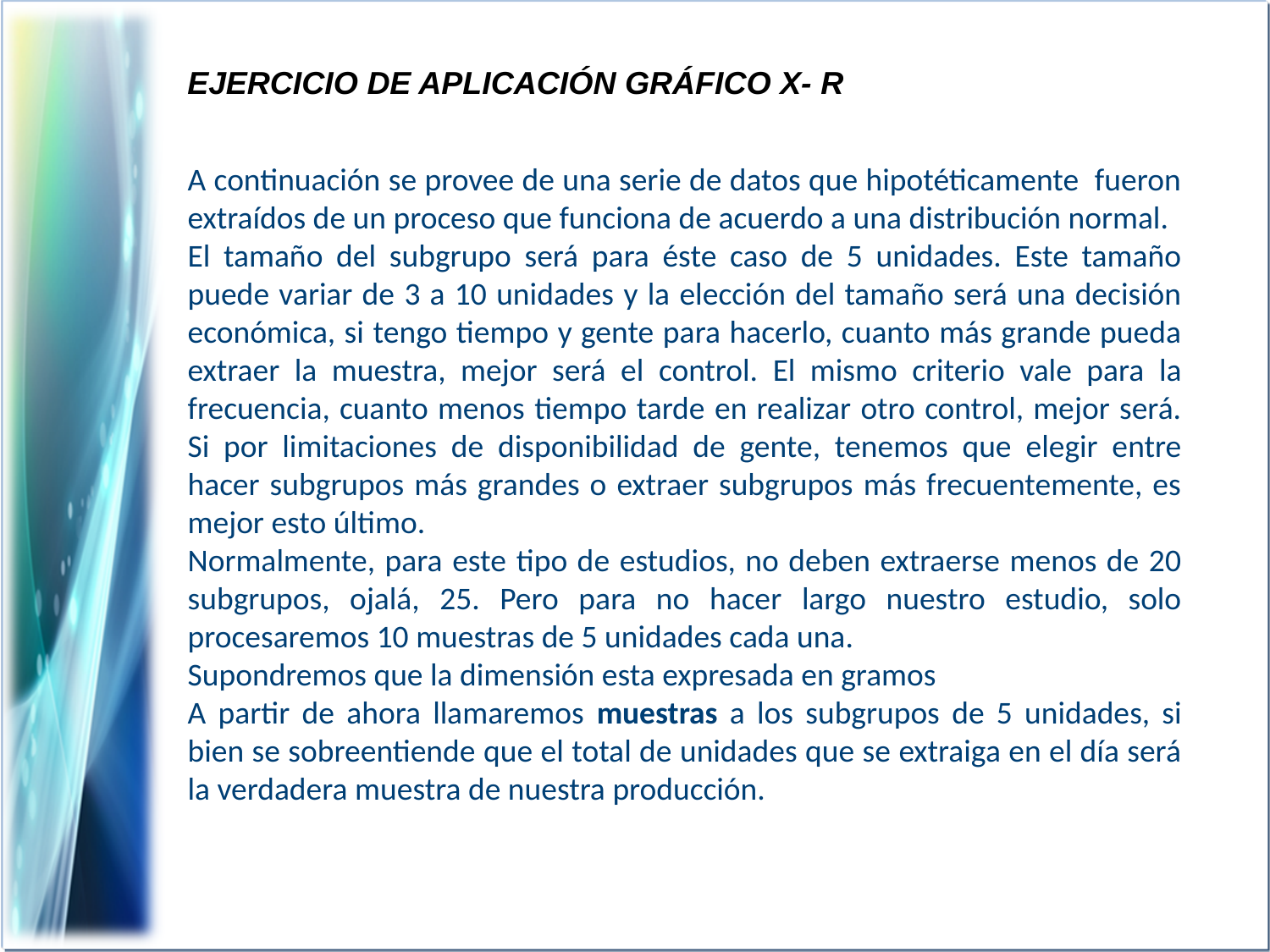

EJERCICIO DE APLICACIÓN GRÁFICO X- R
A continuación se provee de una serie de datos que hipotéticamente  fueron extraídos de un proceso que funciona de acuerdo a una distribución normal.
El tamaño del subgrupo será para éste caso de 5 unidades. Este tamaño puede variar de 3 a 10 unidades y la elección del tamaño será una decisión económica, si tengo tiempo y gente para hacerlo, cuanto más grande pueda extraer la muestra, mejor será el control. El mismo criterio vale para la frecuencia, cuanto menos tiempo tarde en realizar otro control, mejor será. Si por limitaciones de disponibilidad de gente, tenemos que elegir entre hacer subgrupos más grandes o extraer subgrupos más frecuentemente, es mejor esto último.
Normalmente, para este tipo de estudios, no deben extraerse menos de 20 subgrupos, ojalá, 25. Pero para no hacer largo nuestro estudio, solo procesaremos 10 muestras de 5 unidades cada una.
Supondremos que la dimensión esta expresada en gramos
A partir de ahora llamaremos muestras a los subgrupos de 5 unidades, si bien se sobreentiende que el total de unidades que se extraiga en el día será la verdadera muestra de nuestra producción.